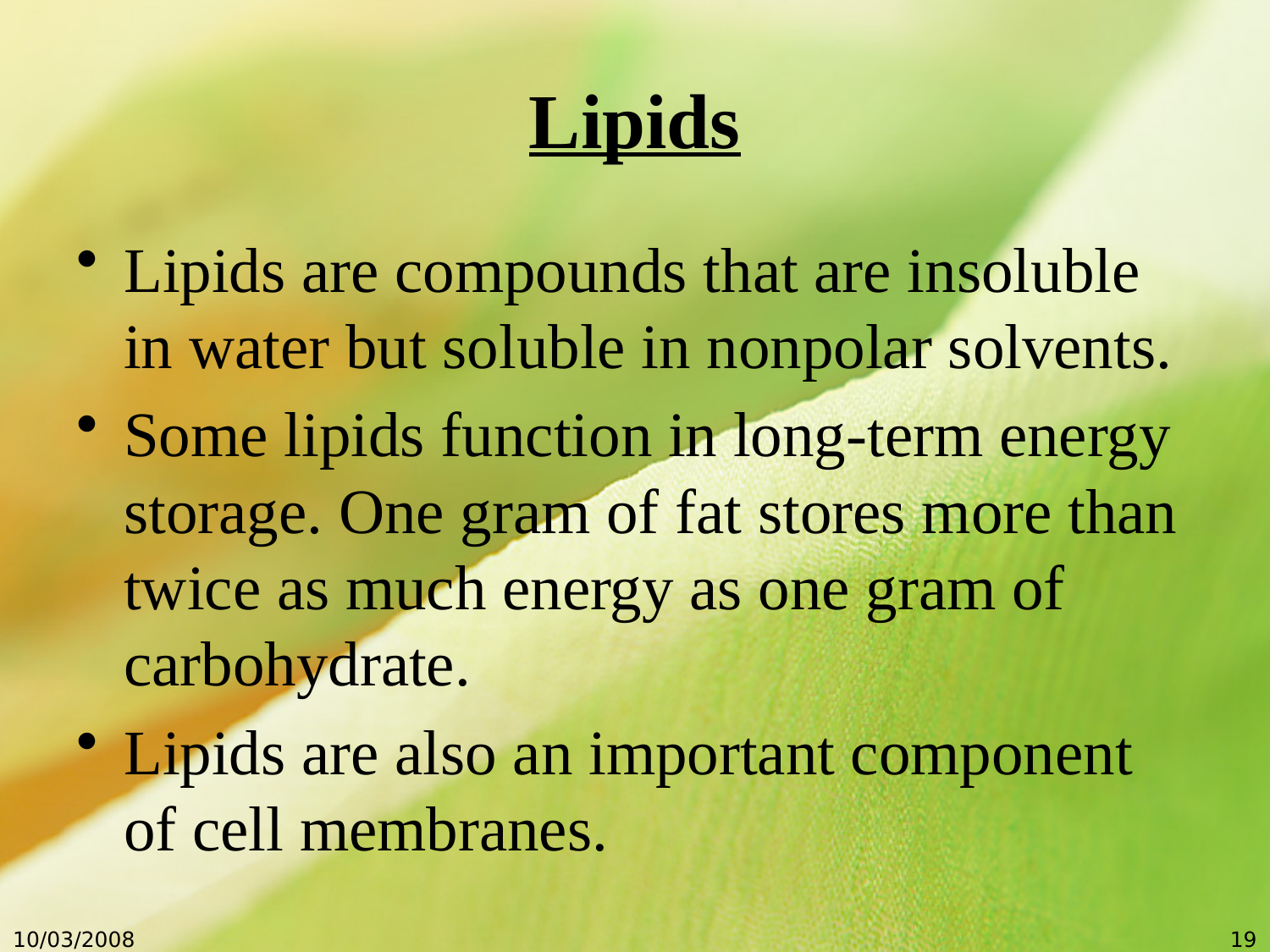

# Lipids
Lipids are compounds that are insoluble in water but soluble in nonpolar solvents.
Some lipids function in long-term energy storage. One gram of fat stores more than twice as much energy as one gram of carbohydrate.
Lipids are also an important component of cell membranes.

10/03/2008
19